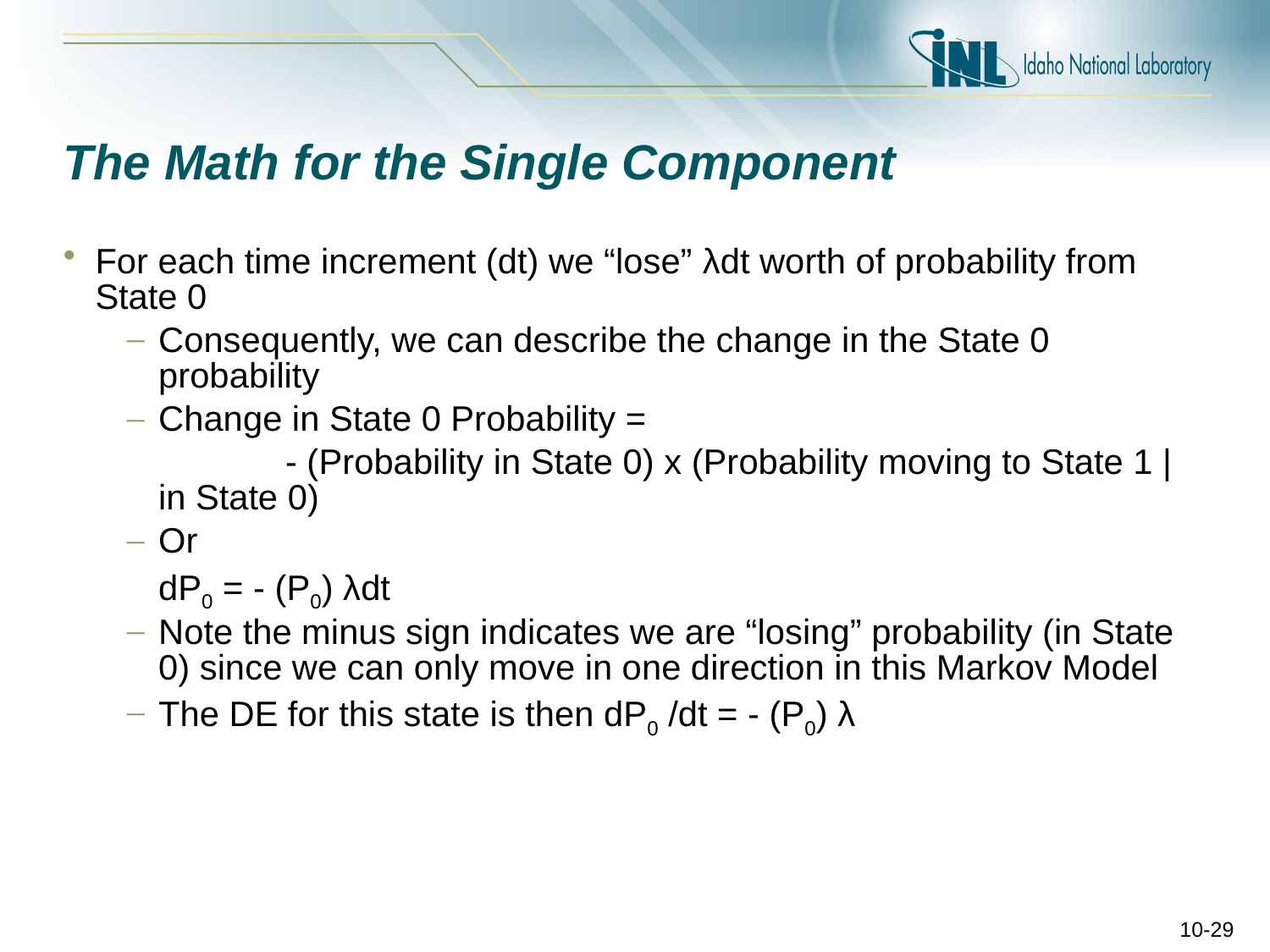

# The Math for the Single Component
For each time increment (dt) we “lose” λdt worth of probability from State 0
Consequently, we can describe the change in the State 0 probability
Change in State 0 Probability =
		- (Probability in State 0) x (Probability moving to State 1 | in State 0)
Or
	dP0 = - (P0) λdt
Note the minus sign indicates we are “losing” probability (in State 0) since we can only move in one direction in this Markov Model
The DE for this state is then dP0 /dt = - (P0) λ

10-29